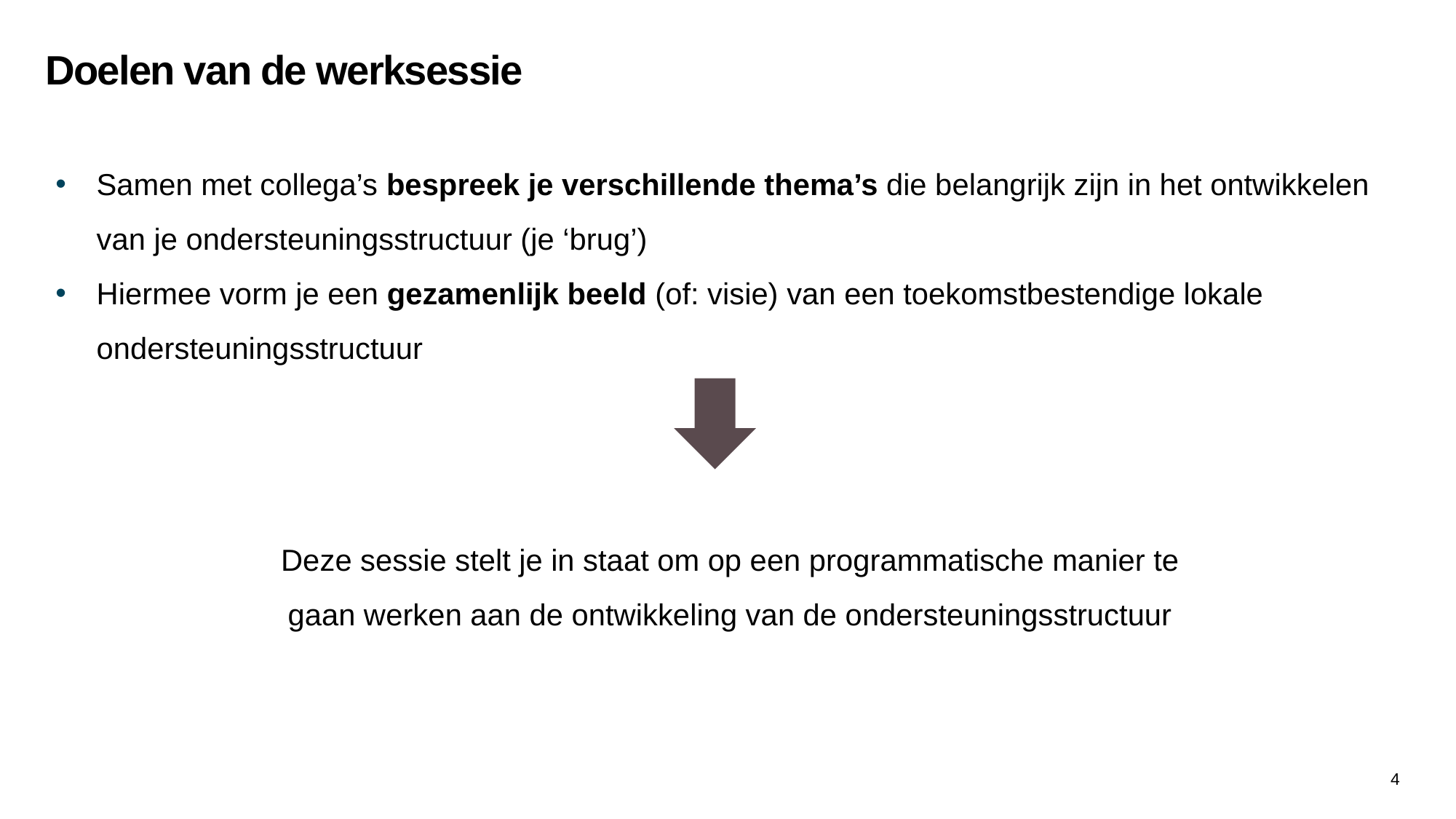

Doelen van de werksessie
Samen met collega’s bespreek je verschillende thema’s die belangrijk zijn in het ontwikkelen van je ondersteuningsstructuur (je ‘brug’)
Hiermee vorm je een gezamenlijk beeld (of: visie) van een toekomstbestendige lokale ondersteuningsstructuur

Deze sessie stelt je in staat om op een programmatische manier te gaan werken aan de ontwikkeling van de ondersteuningsstructuur
4